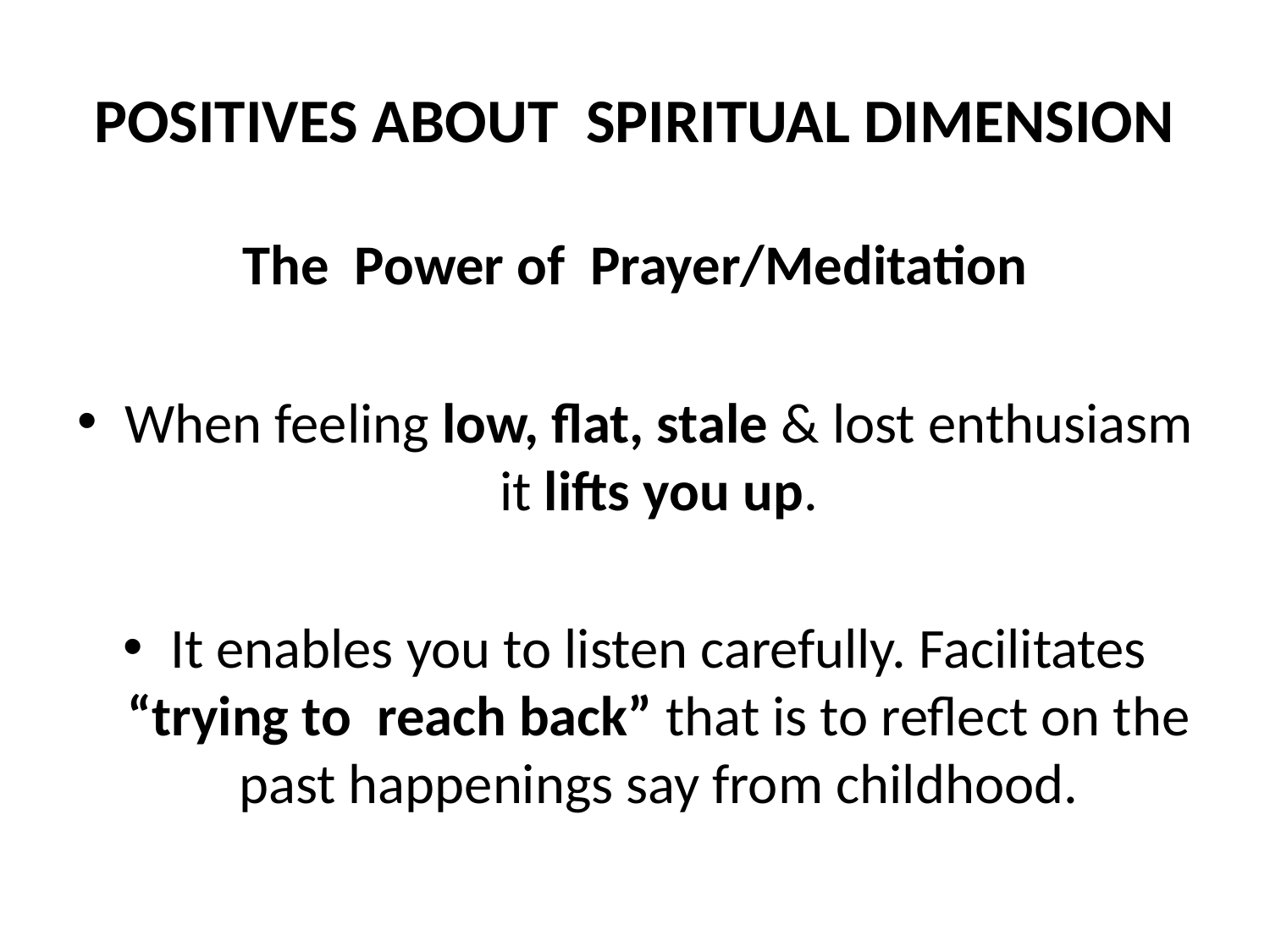

# POSITIVES ABOUT  SPIRITUAL DIMENSION
The  Power of  Prayer/Meditation

When feeling low, flat, stale & lost enthusiasm it lifts you up.

It enables you to listen carefully. Facilitates “trying to  reach back” that is to reflect on the past happenings say from childhood.